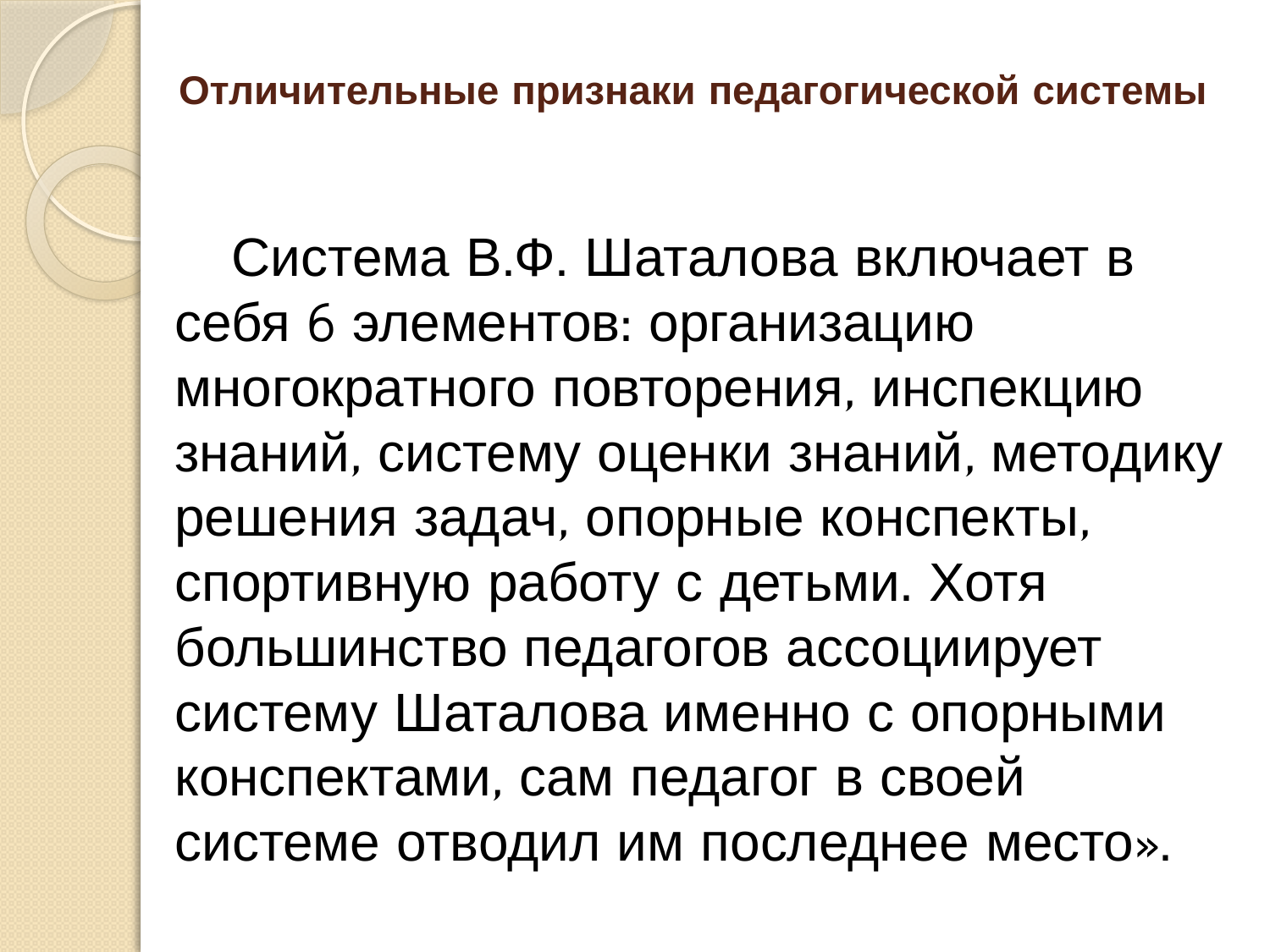

# Отличительные признаки педагогической системы
Система В.Ф. Шаталова включает в себя 6 элементов: организацию многократного повторения, инспекцию знаний, систему оценки знаний, методику решения задач, опорные конспекты, спортивную работу с детьми. Хотя большинство педагогов ассоциирует систему Шаталова именно с опорными конспектами, сам педагог в своей системе отводил им последнее место».